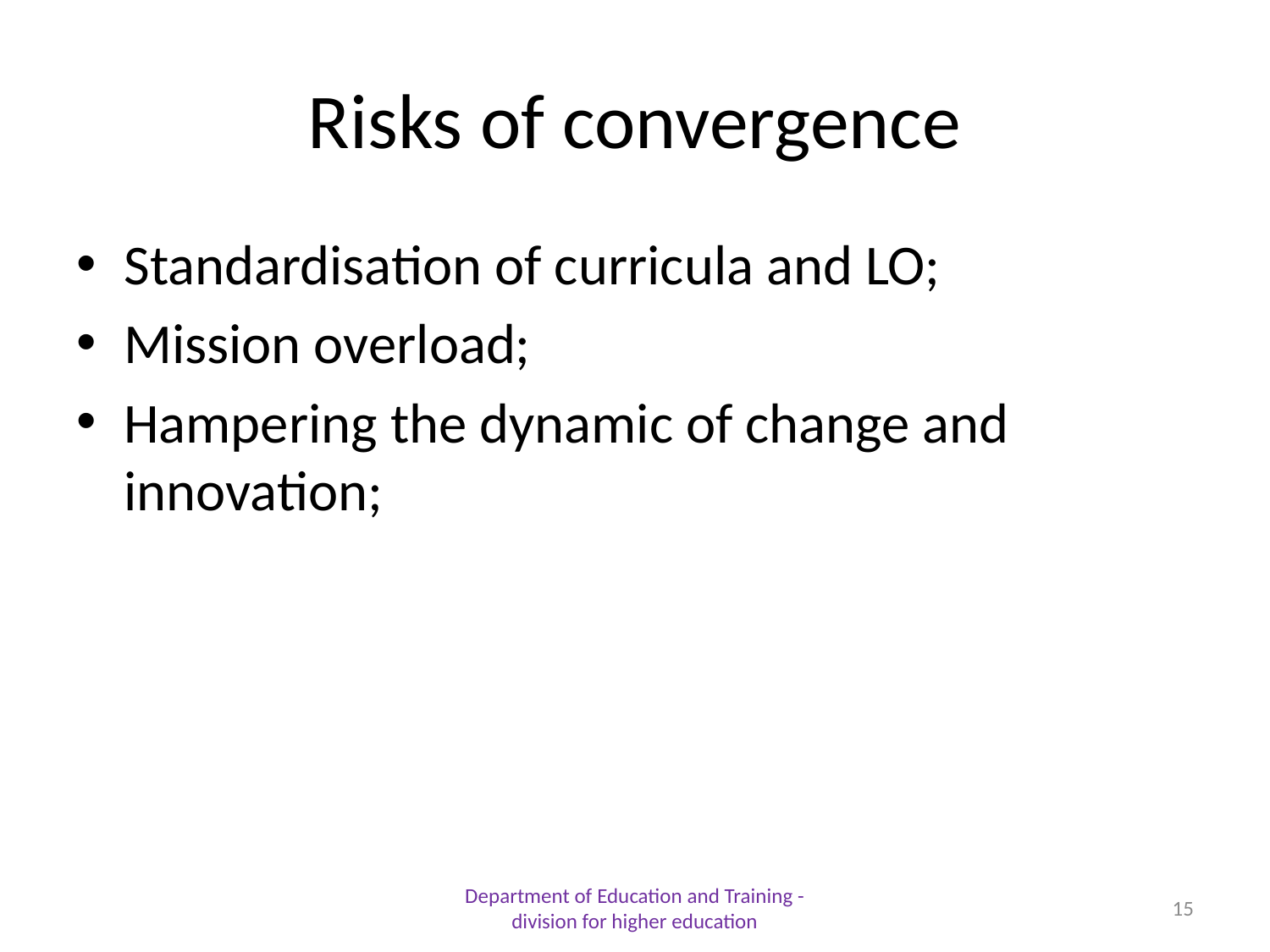

# Risks of convergence
Standardisation of curricula and LO;
Mission overload;
Hampering the dynamic of change and innovation;

Department of Education and Training - division for higher education
15